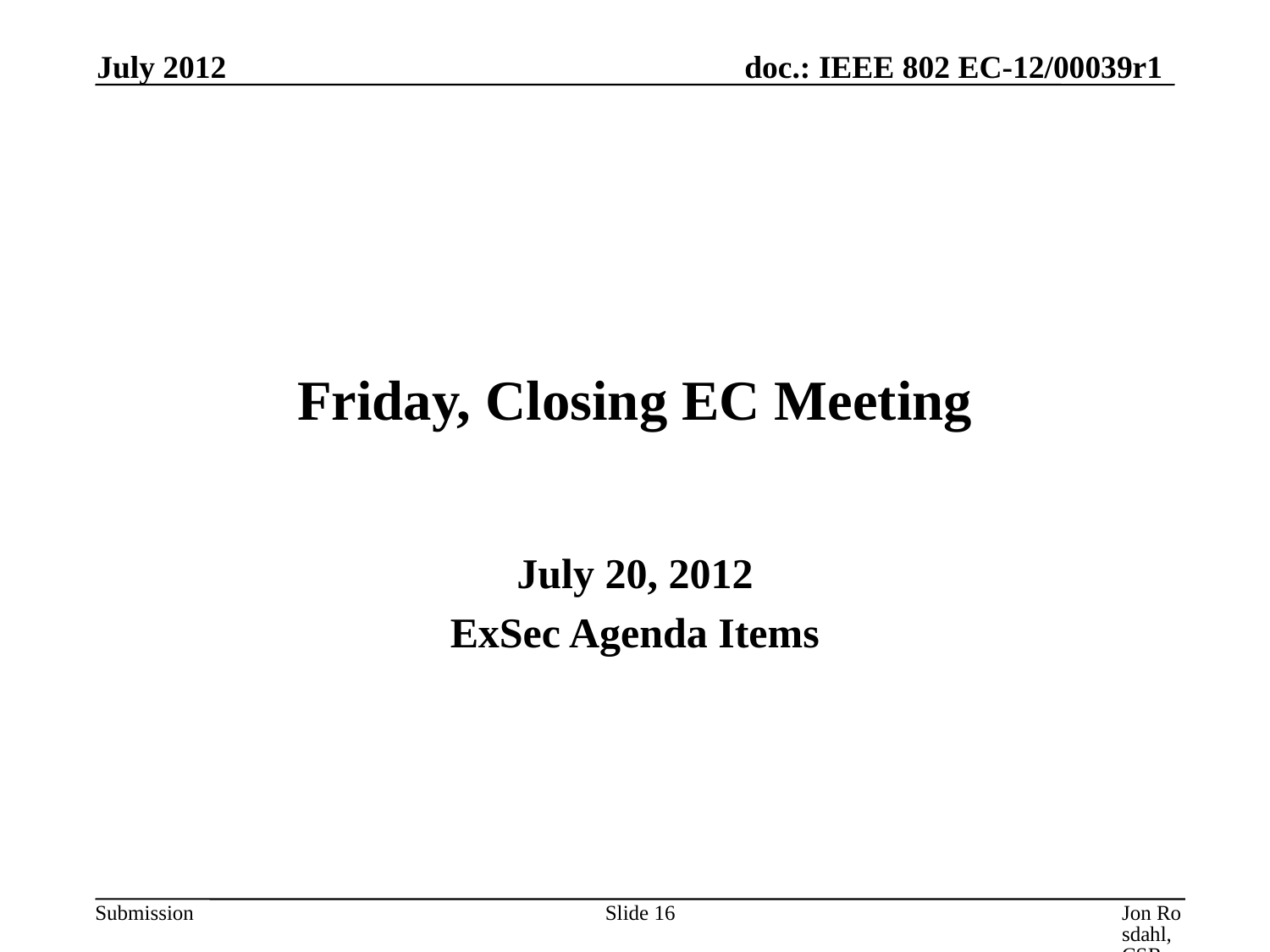

July 2012
# Friday, Closing EC Meeting
July 20, 2012
ExSec Agenda Items
Slide 16
Jon Rosdahl, CSR